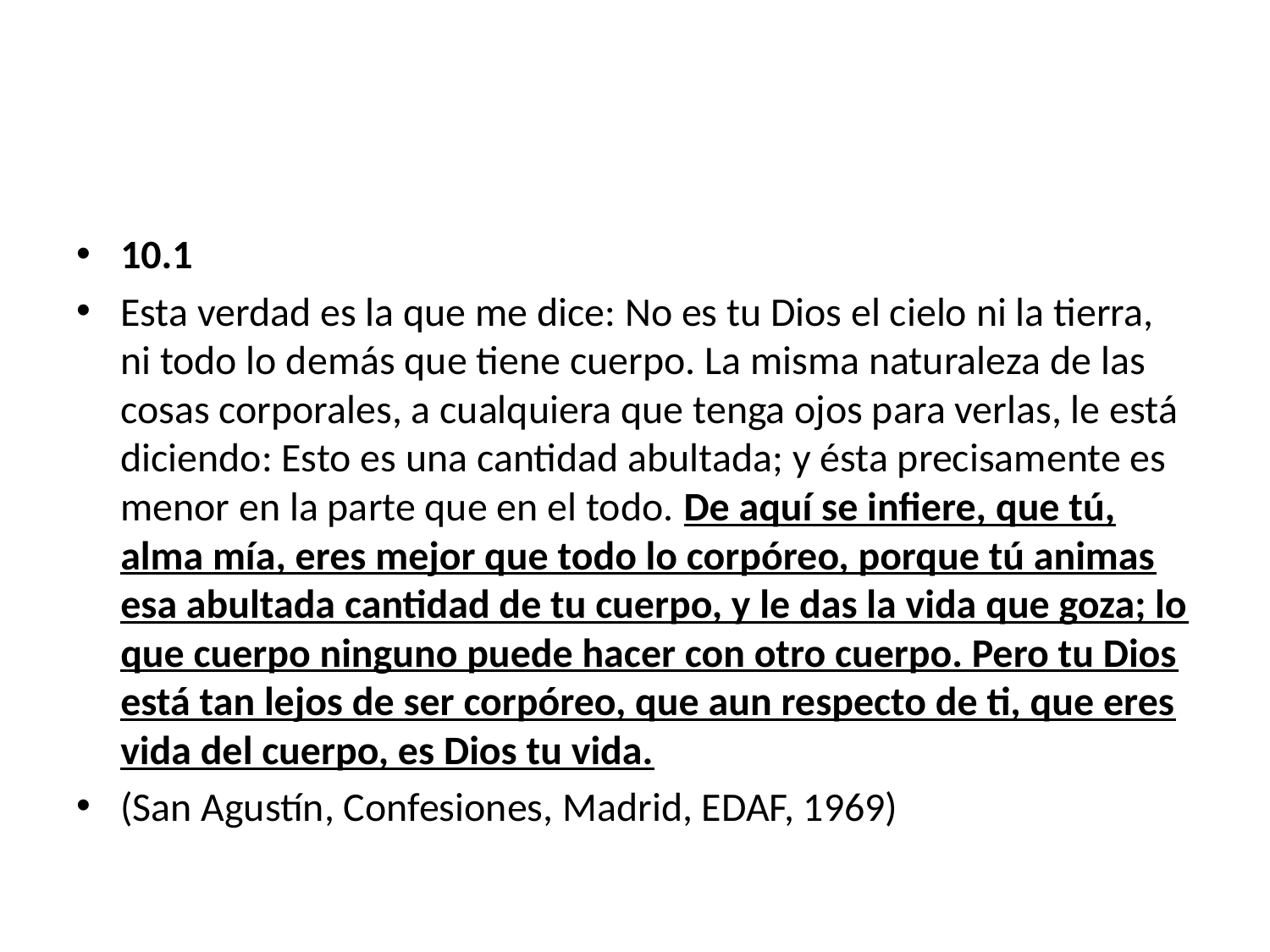

#
10.1
Esta verdad es la que me dice: No es tu Dios el cielo ni la tierra, ni todo lo demás que tiene cuerpo. La misma naturaleza de las cosas corporales, a cualquiera que tenga ojos para verlas, le está diciendo: Esto es una cantidad abultada; y ésta precisamente es menor en la parte que en el todo. De aquí se infiere, que tú, alma mía, eres mejor que todo lo corpóreo, porque tú animas esa abultada cantidad de tu cuerpo, y le das la vida que goza; lo que cuerpo ninguno puede hacer con otro cuerpo. Pero tu Dios está tan lejos de ser corpóreo, que aun respecto de ti, que eres vida del cuerpo, es Dios tu vida.
(San Agustín, Confesiones, Madrid, EDAF, 1969)